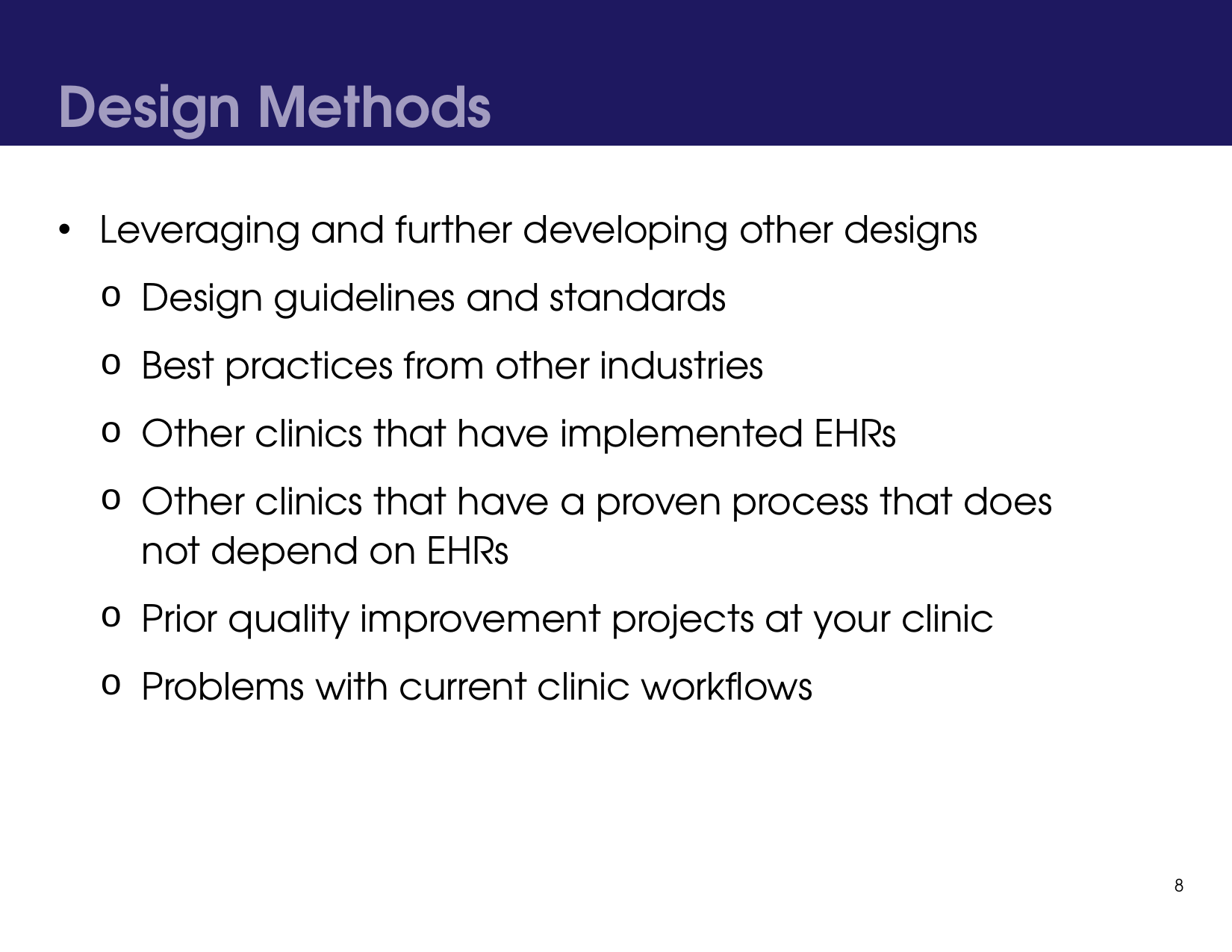

# Design Methods
Leveraging and further developing other designs
Design guidelines and standards
Best practices from other industries
Other clinics that have implemented EHRs
Other clinics that have a proven process that does not depend on EHRs
Prior quality improvement projects at your clinic
Problems with current clinic workflows
8